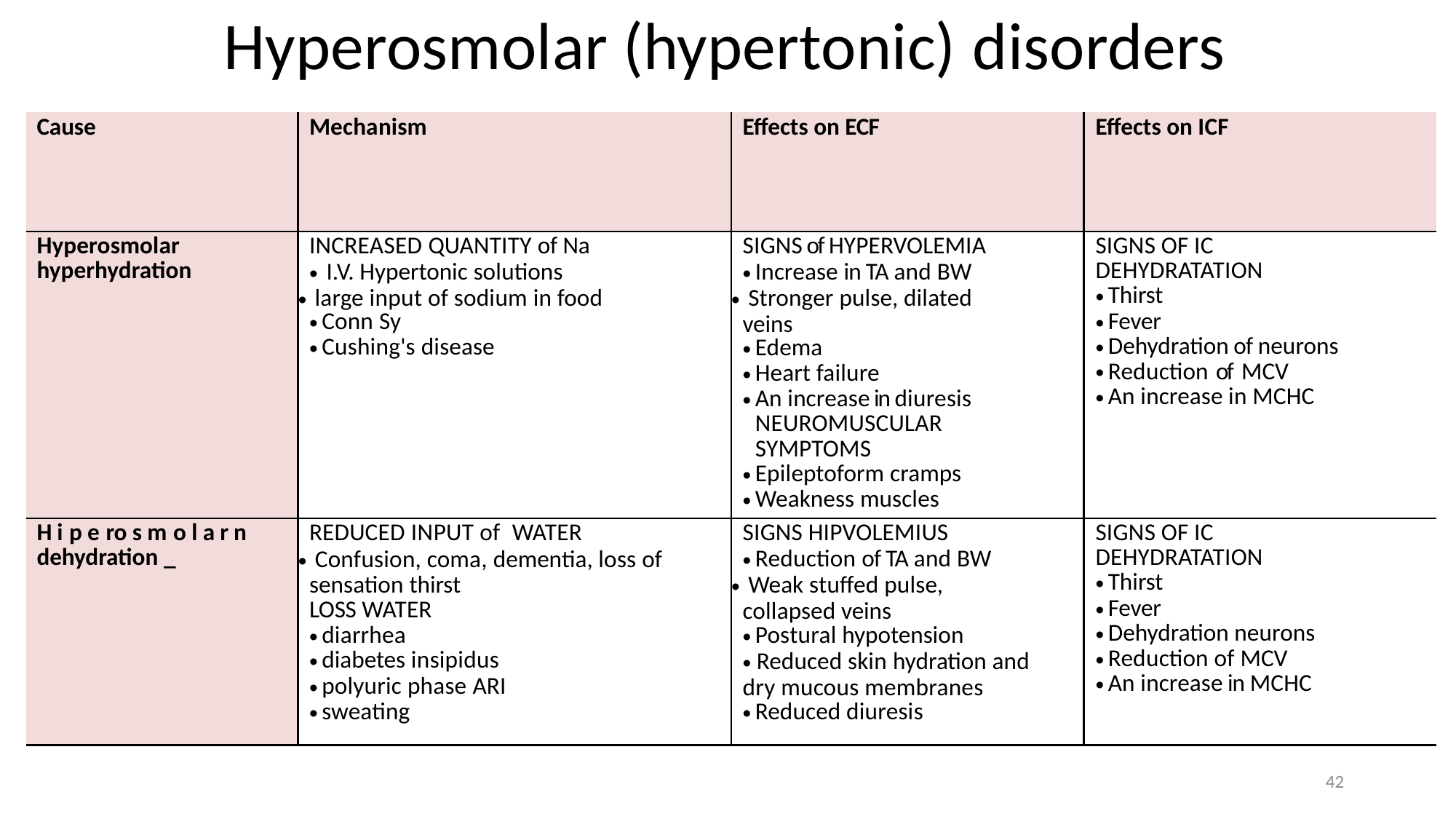

# Hyperosmolar (hypertonic) disorders
| Cause | Mechanism | Effects on ECF | Effects on ICF |
| --- | --- | --- | --- |
| Hyperosmolar hyperhydration | INCREASED QUANTITY of Na I.V. Hypertonic solutions large input of sodium in food Conn Sy Cushing's disease | SIGNS of HYPERVOLEMIA Increase in TA and BW Stronger pulse, dilated veins Edema Heart failure An increase in diuresis NEUROMUSCULAR SYMPTOMS Epileptoform cramps Weakness muscles | SIGNS OF IC DEHYDRATATION Thirst Fever Dehydration of neurons Reduction of MCV An increase in MCHC |
| H i p e ro s m o l a r n dehydration \_ | REDUCED INPUT of WATER Confusion, coma, dementia, loss of sensation thirst LOSS WATER diarrhea diabetes insipidus polyuric phase ARI sweating | SIGNS HIPVOLEMIUS Reduction of TA and BW Weak stuffed pulse, collapsed veins Postural hypotension Reduced skin hydration and dry mucous membranes Reduced diuresis | SIGNS OF IC DEHYDRATATION Thirst Fever Dehydration neurons Reduction of MCV An increase in MCHC |
42